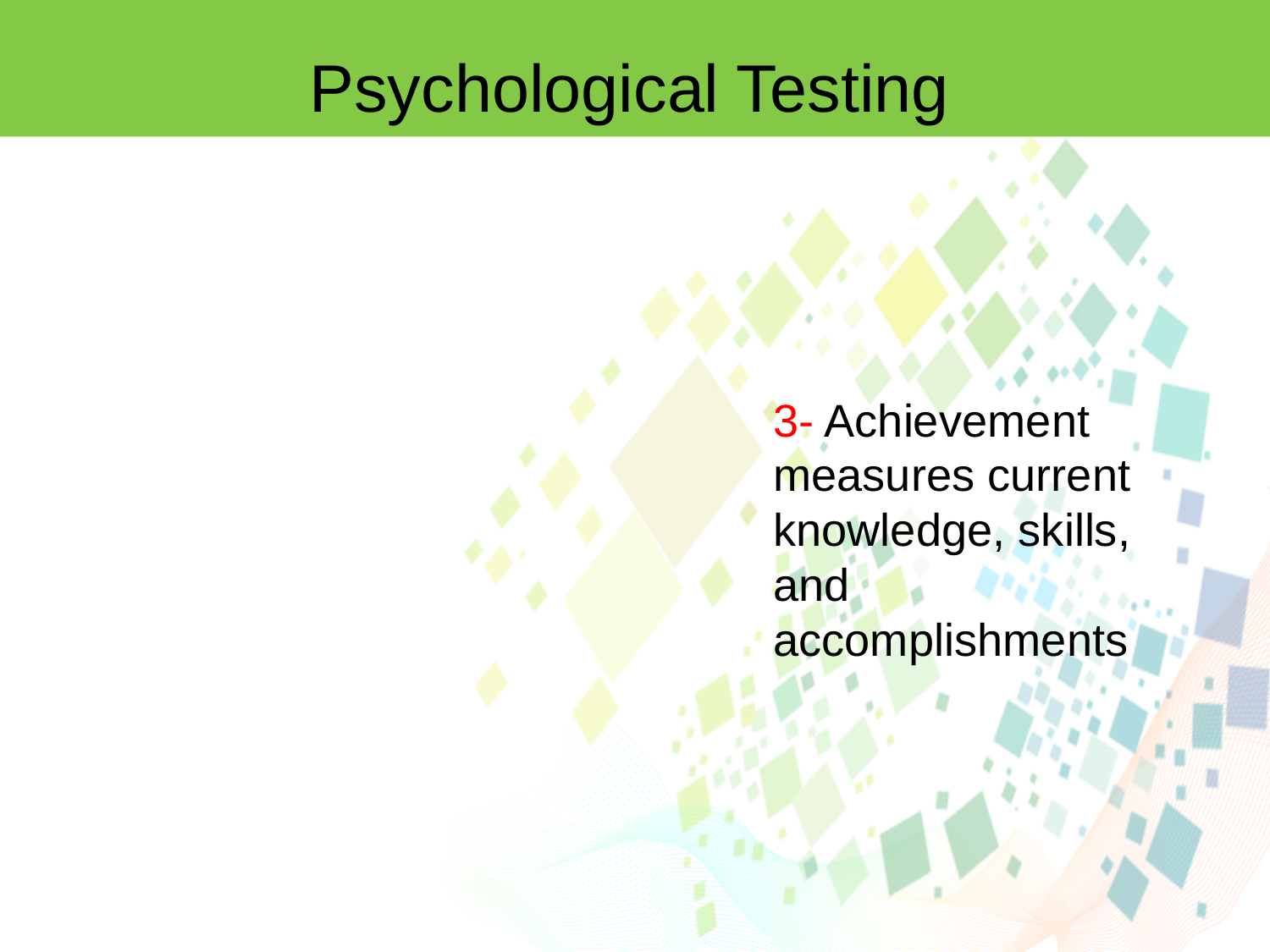

Psychological Testing
3- Achievement measures current knowledge, skills, and accomplishments